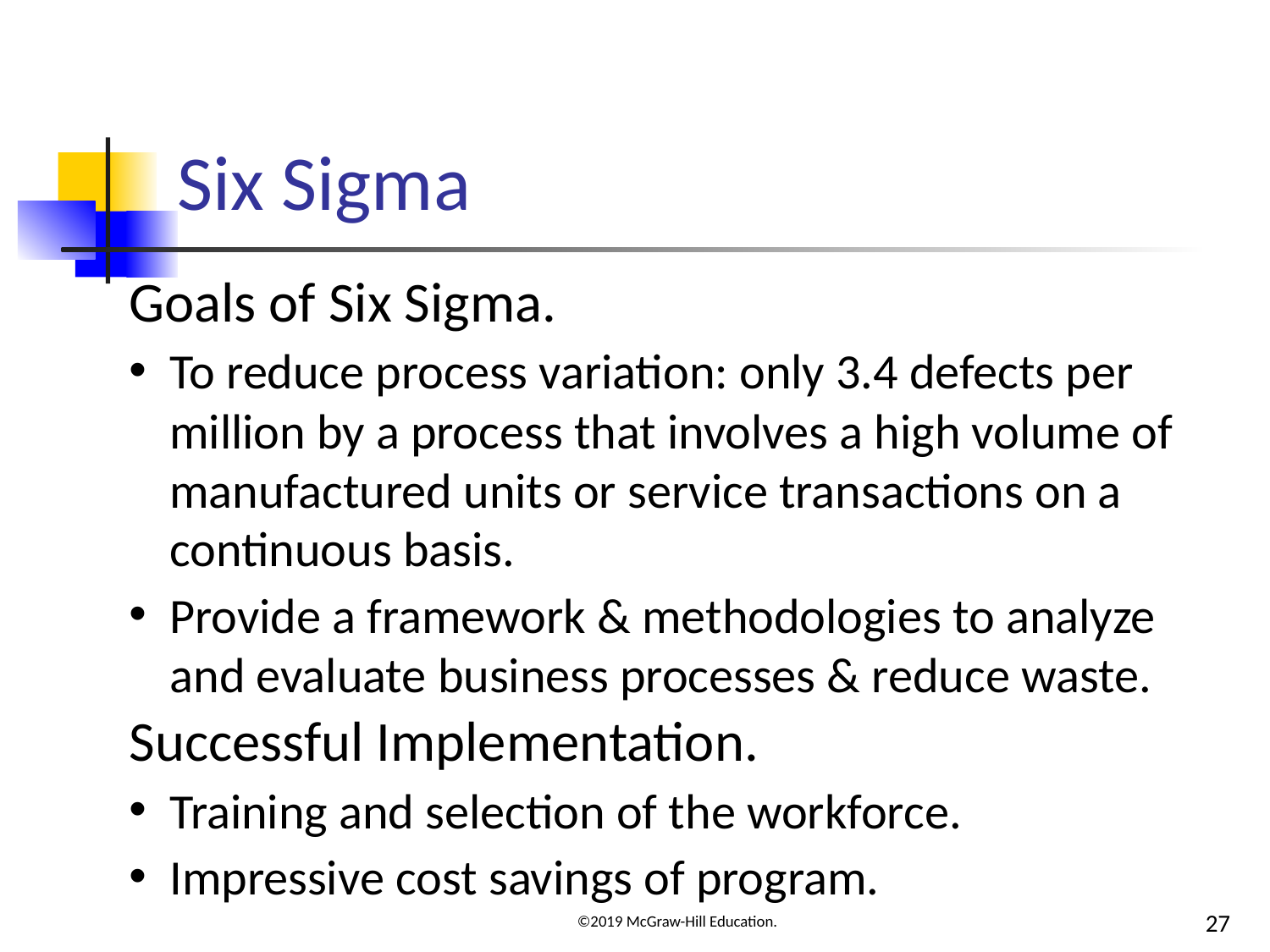

# Six Sigma
Goals of Six Sigma.
To reduce process variation: only 3.4 defects per million by a process that involves a high volume of manufactured units or service transactions on a continuous basis.
Provide a framework & methodologies to analyze and evaluate business processes & reduce waste.
Successful Implementation.
Training and selection of the workforce.
Impressive cost savings of program.